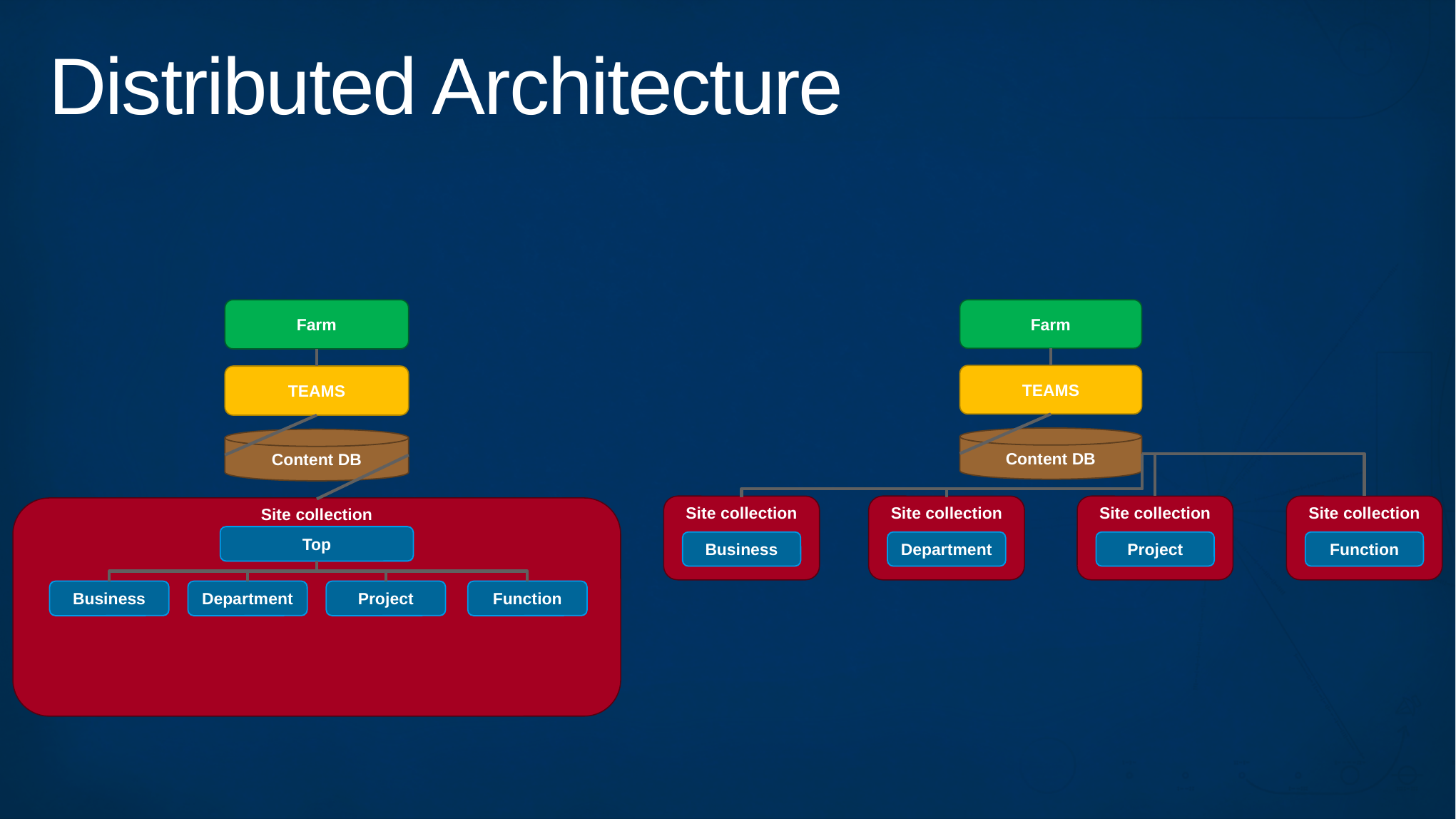

# Distributed Architecture
Farm
TEAMS
Content DB

Site collection
Top
Business
Department
Project
Function
Farm
TEAMS
Content DB

Site collection
Business

Site collection
Department

Site collection
Project

Site collection
Function